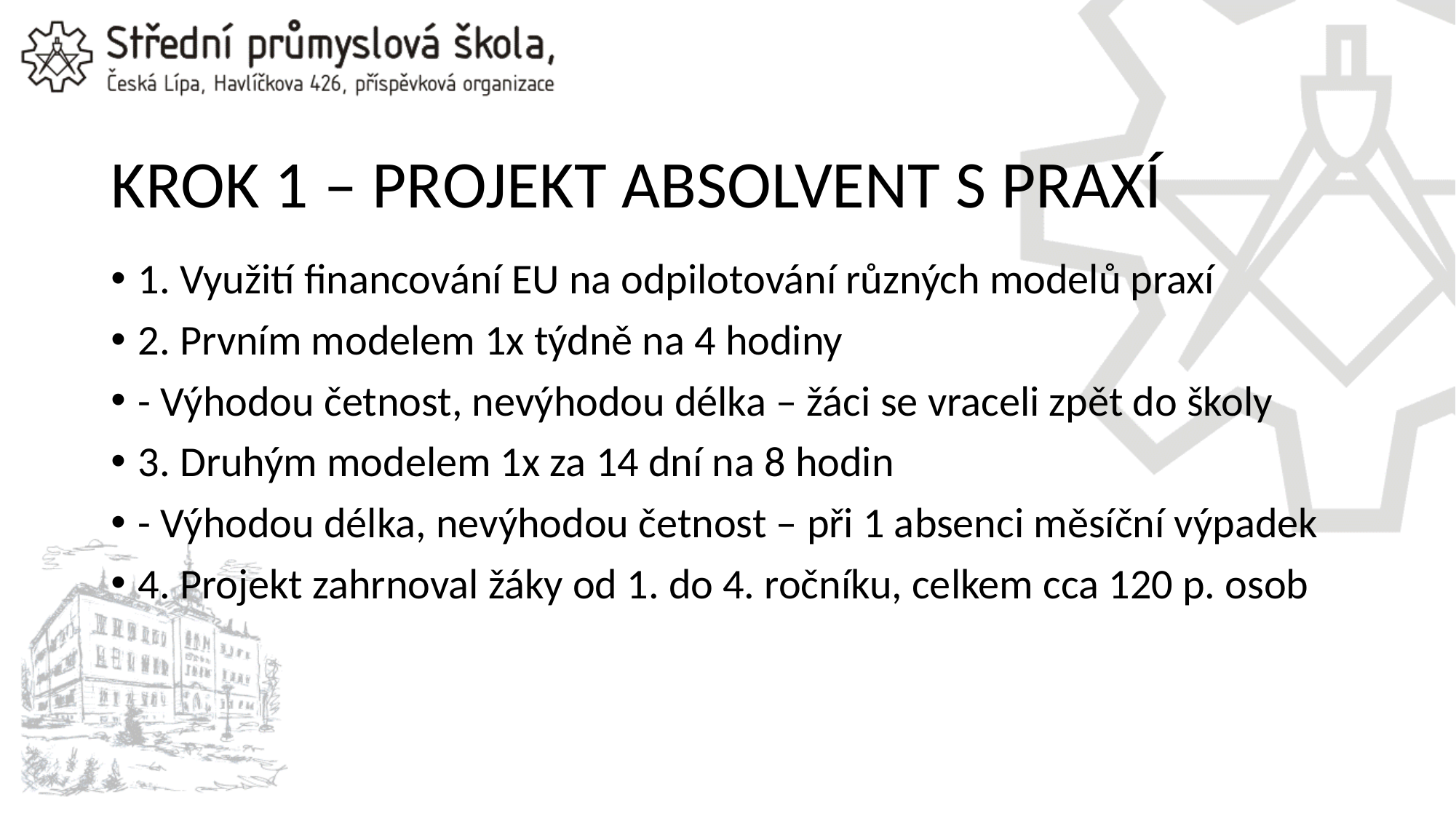

# KROK 1 – PROJEKT ABSOLVENT S PRAXÍ
1. Využití financování EU na odpilotování různých modelů praxí
2. Prvním modelem 1x týdně na 4 hodiny
- Výhodou četnost, nevýhodou délka – žáci se vraceli zpět do školy
3. Druhým modelem 1x za 14 dní na 8 hodin
- Výhodou délka, nevýhodou četnost – při 1 absenci měsíční výpadek
4. Projekt zahrnoval žáky od 1. do 4. ročníku, celkem cca 120 p. osob